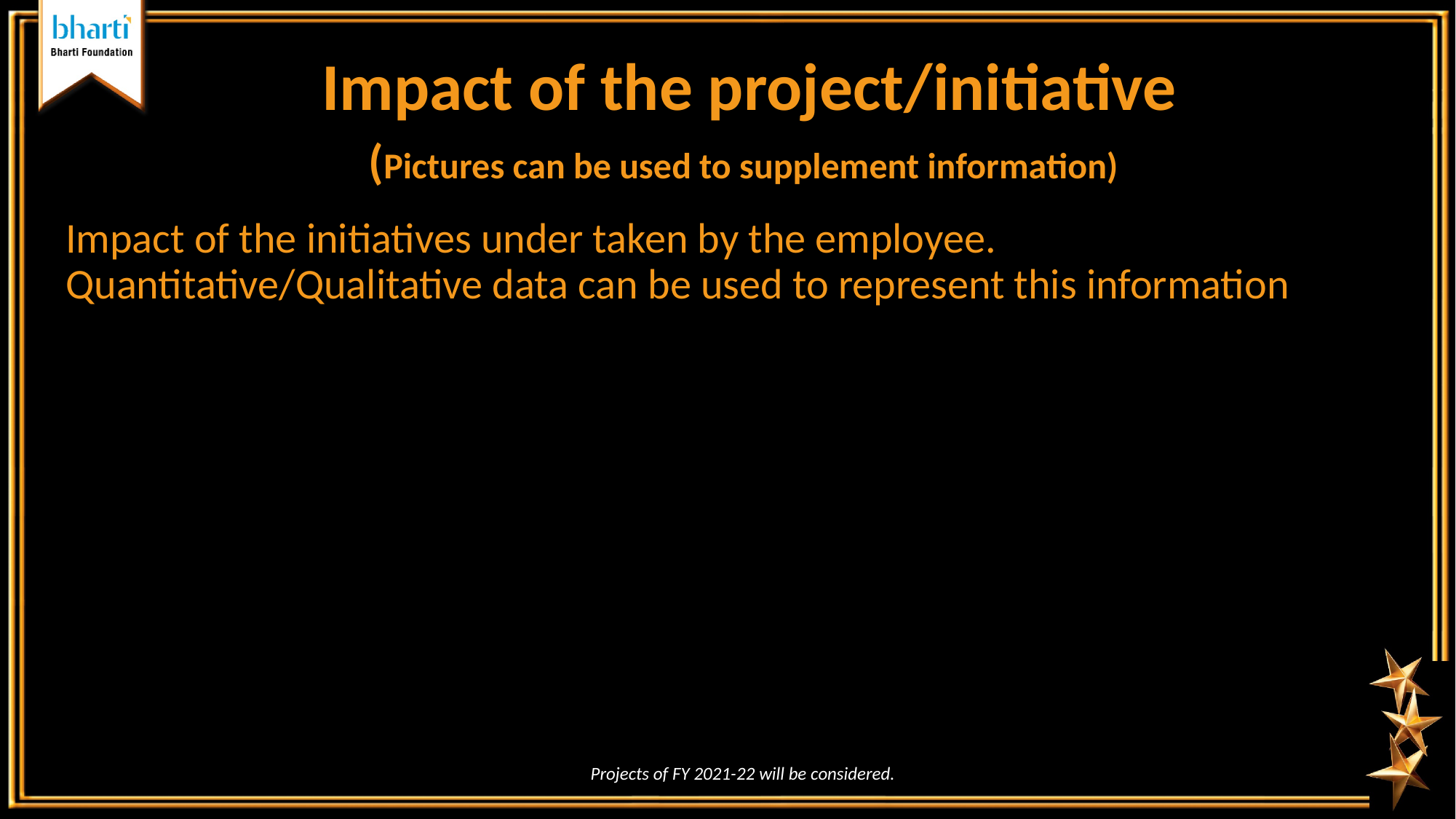

Impact of the project/initiative
(Pictures can be used to supplement information)
Impact of the initiatives under taken by the employee. Quantitative/Qualitative data can be used to represent this information
Projects of FY 2021-22 will be considered.